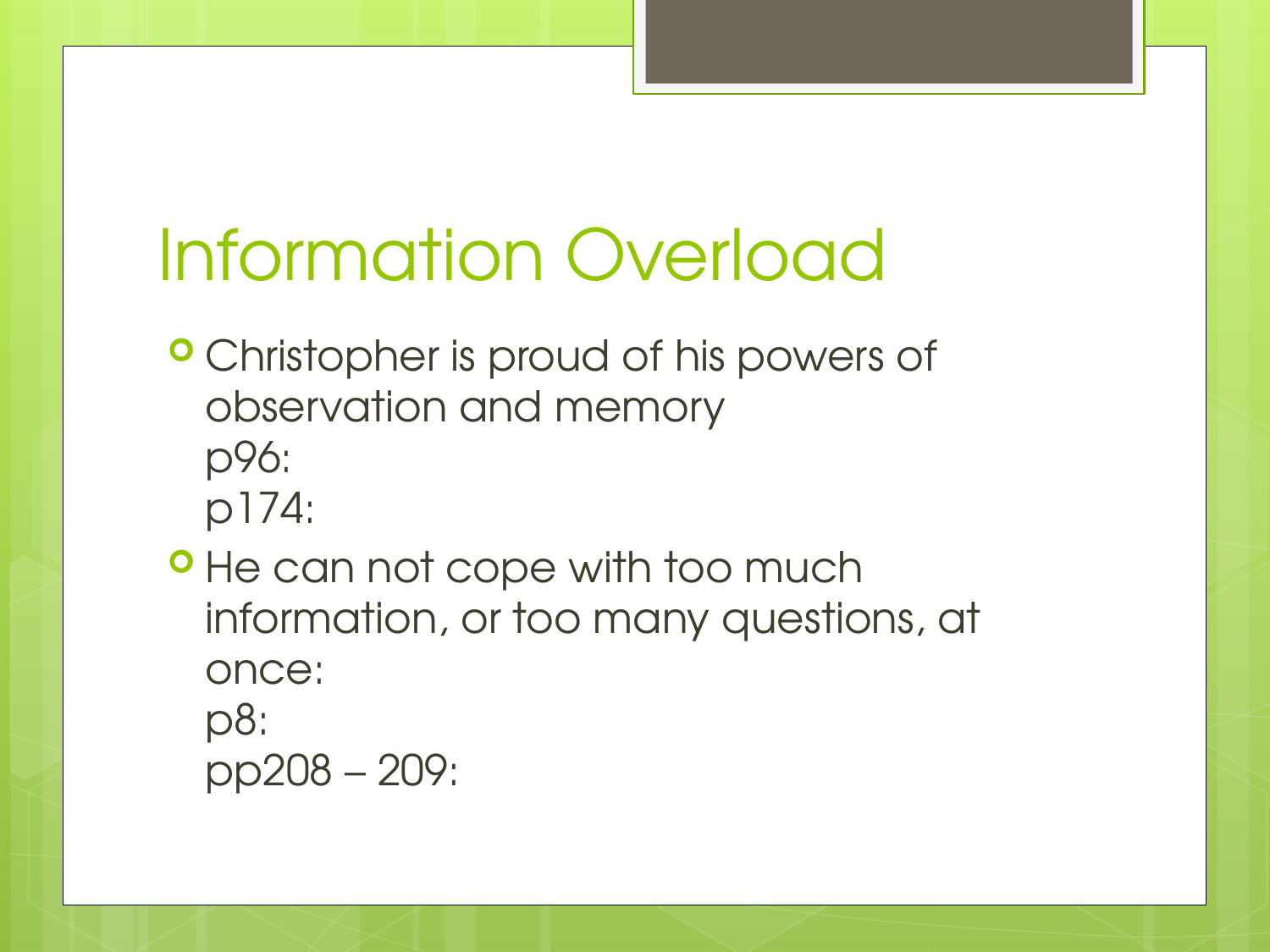

# Information Overload
Christopher is proud of his powers of observation and memory
p96:
p174:
He can not cope with too much information, or too many questions, at once:
p8:
pp208 – 209: